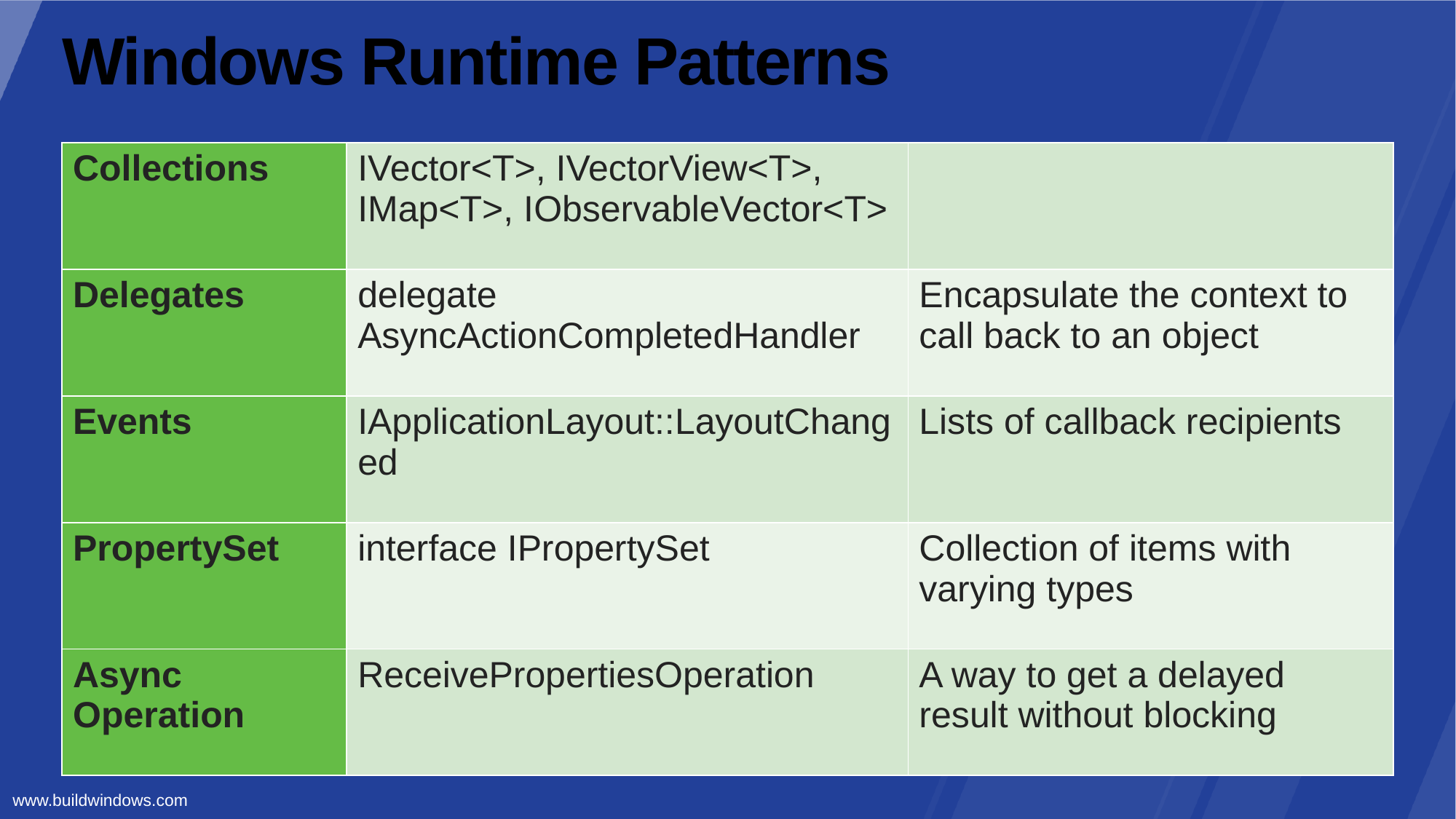

# Windows Runtime Patterns
| Collections | IVector<T>, IVectorView<T>, IMap<T>, IObservableVector<T> |  |
| --- | --- | --- |
| Delegates | delegate AsyncActionCompletedHandler | Encapsulate the context to call back to an object |
| Events | IApplicationLayout::LayoutChanged | Lists of callback recipients |
| PropertySet | interface IPropertySet | Collection of items with varying types |
| Async Operation | ReceivePropertiesOperation | A way to get a delayed result without blocking |